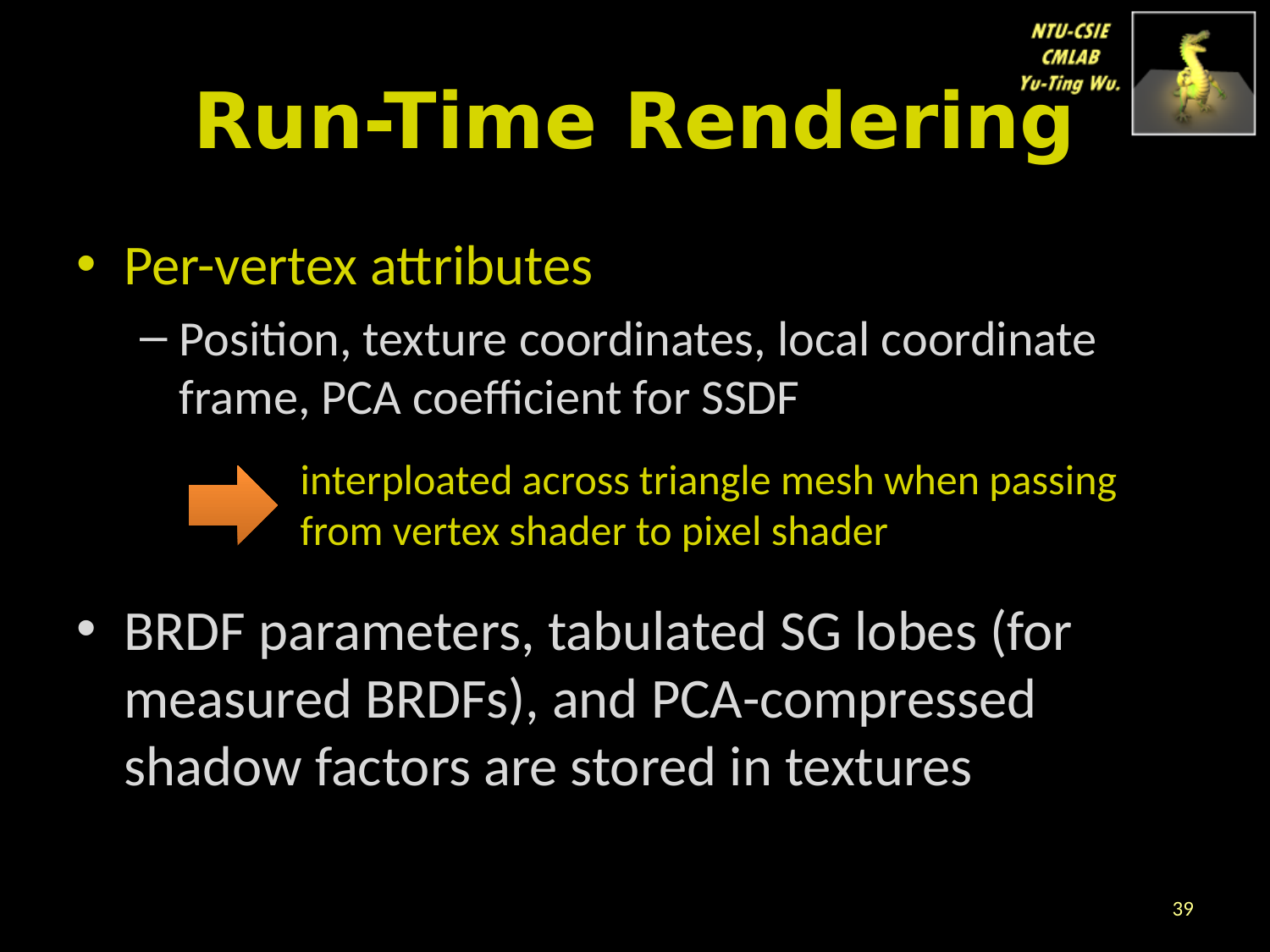

# Run-Time Rendering
Per-vertex attributes
Position, texture coordinates, local coordinate frame, PCA coefficient for SSDF

BRDF parameters, tabulated SG lobes (for measured BRDFs), and PCA-compressed shadow factors are stored in textures
interploated across triangle mesh when passing from vertex shader to pixel shader

39